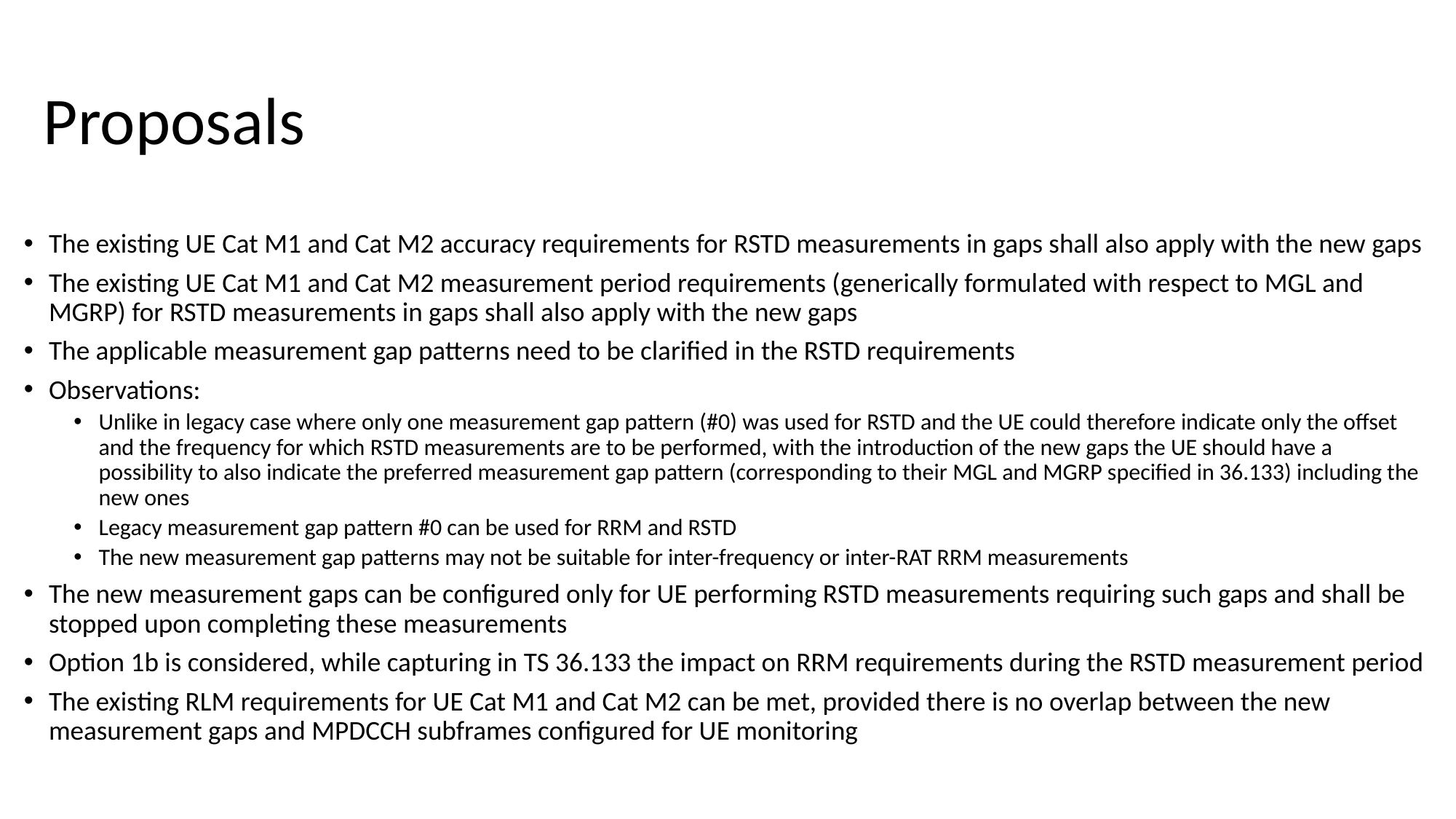

# Proposals
The existing UE Cat M1 and Cat M2 accuracy requirements for RSTD measurements in gaps shall also apply with the new gaps
The existing UE Cat M1 and Cat M2 measurement period requirements (generically formulated with respect to MGL and MGRP) for RSTD measurements in gaps shall also apply with the new gaps
The applicable measurement gap patterns need to be clarified in the RSTD requirements
Observations:
Unlike in legacy case where only one measurement gap pattern (#0) was used for RSTD and the UE could therefore indicate only the offset and the frequency for which RSTD measurements are to be performed, with the introduction of the new gaps the UE should have a possibility to also indicate the preferred measurement gap pattern (corresponding to their MGL and MGRP specified in 36.133) including the new ones
Legacy measurement gap pattern #0 can be used for RRM and RSTD
The new measurement gap patterns may not be suitable for inter-frequency or inter-RAT RRM measurements
The new measurement gaps can be configured only for UE performing RSTD measurements requiring such gaps and shall be stopped upon completing these measurements
Option 1b is considered, while capturing in TS 36.133 the impact on RRM requirements during the RSTD measurement period
The existing RLM requirements for UE Cat M1 and Cat M2 can be met, provided there is no overlap between the new measurement gaps and MPDCCH subframes configured for UE monitoring